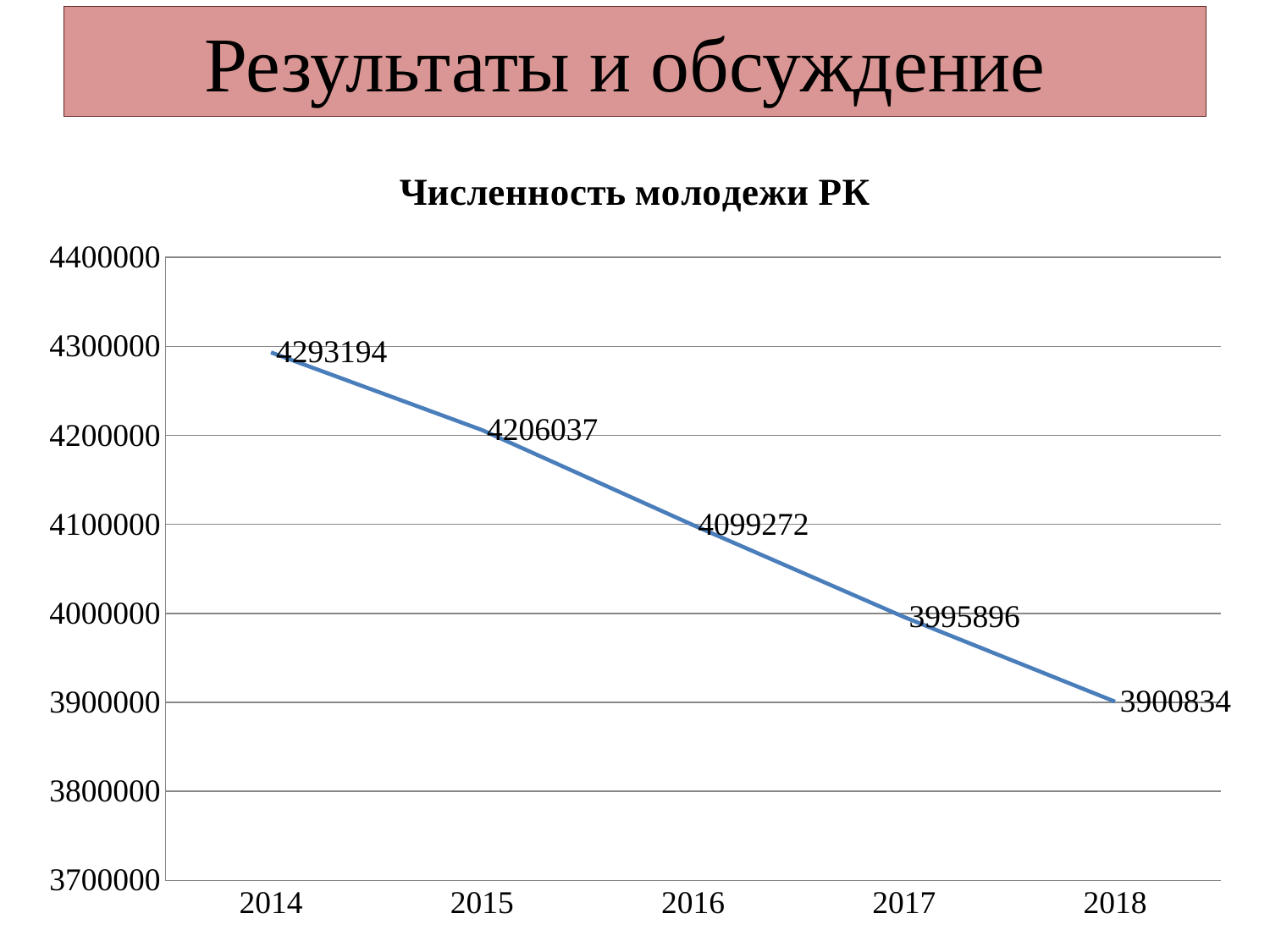

# Результаты и обсуждение

### Chart:

| Category | Численность молодежи РК |
|---|---|
| 2014 | 4293194.0 |
| 2015 | 4206037.0 |
| 2016 | 4099272.0 |
| 2017 | 3995896.0 |
| 2018 | 3900834.0 |